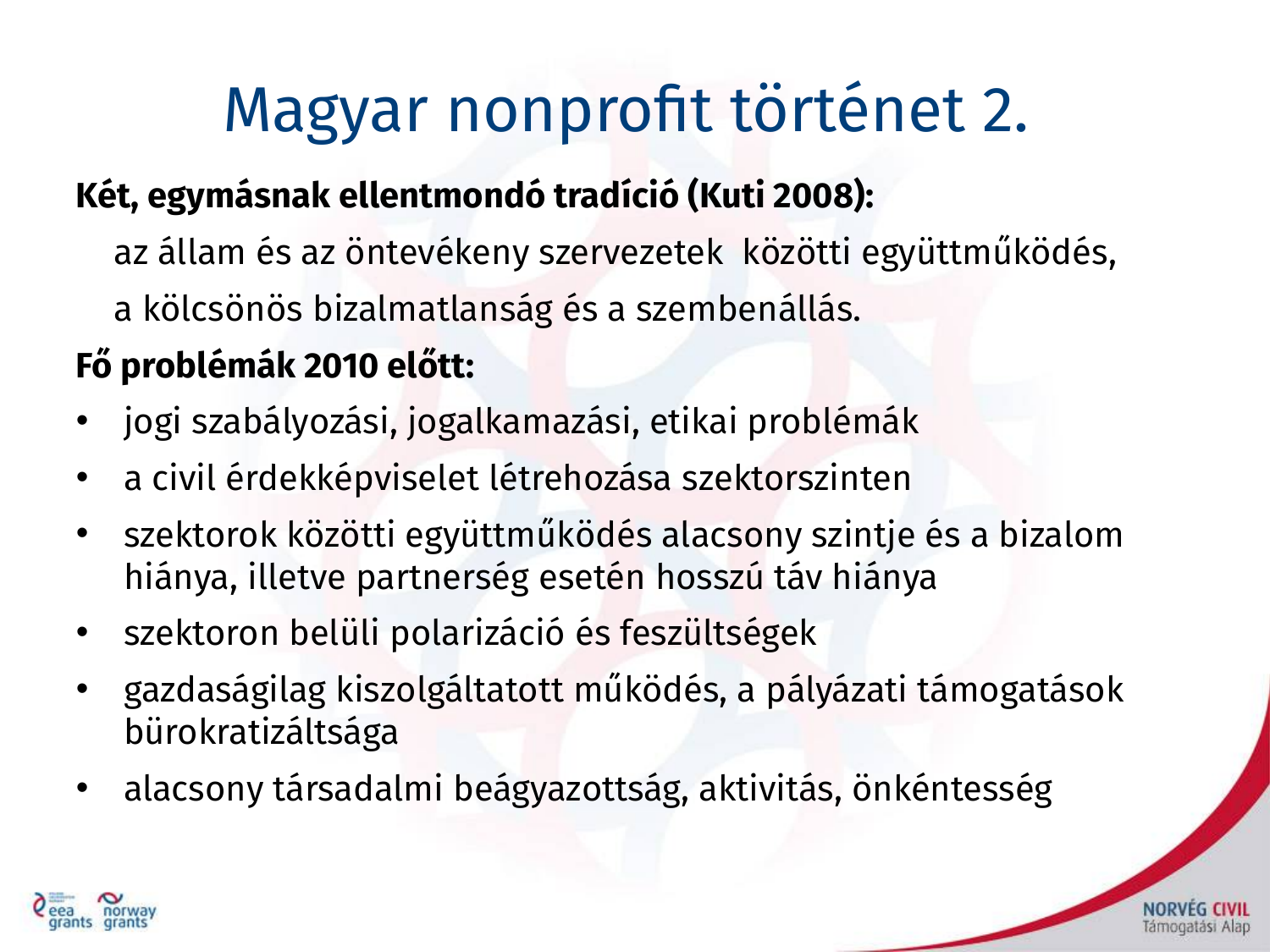

# Magyar nonprofit történet 2.
Két, egymásnak ellentmondó tradíció (Kuti 2008):
az állam és az öntevékeny szervezetek  közötti együttműködés,
a kölcsönös bizalmatlanság és a szembenállás.
Fő problémák 2010 előtt:
jogi szabályozási, jogalkamazási, etikai problémák
a civil érdekképviselet létrehozása szektorszinten
szektorok közötti együttműködés alacsony szintje és a bizalom hiánya, illetve partnerség esetén hosszú táv hiánya
szektoron belüli polarizáció és feszültségek
gazdaságilag kiszolgáltatott működés, a pályázati támogatások bürokratizáltsága
alacsony társadalmi beágyazottság, aktivitás, önkéntesség